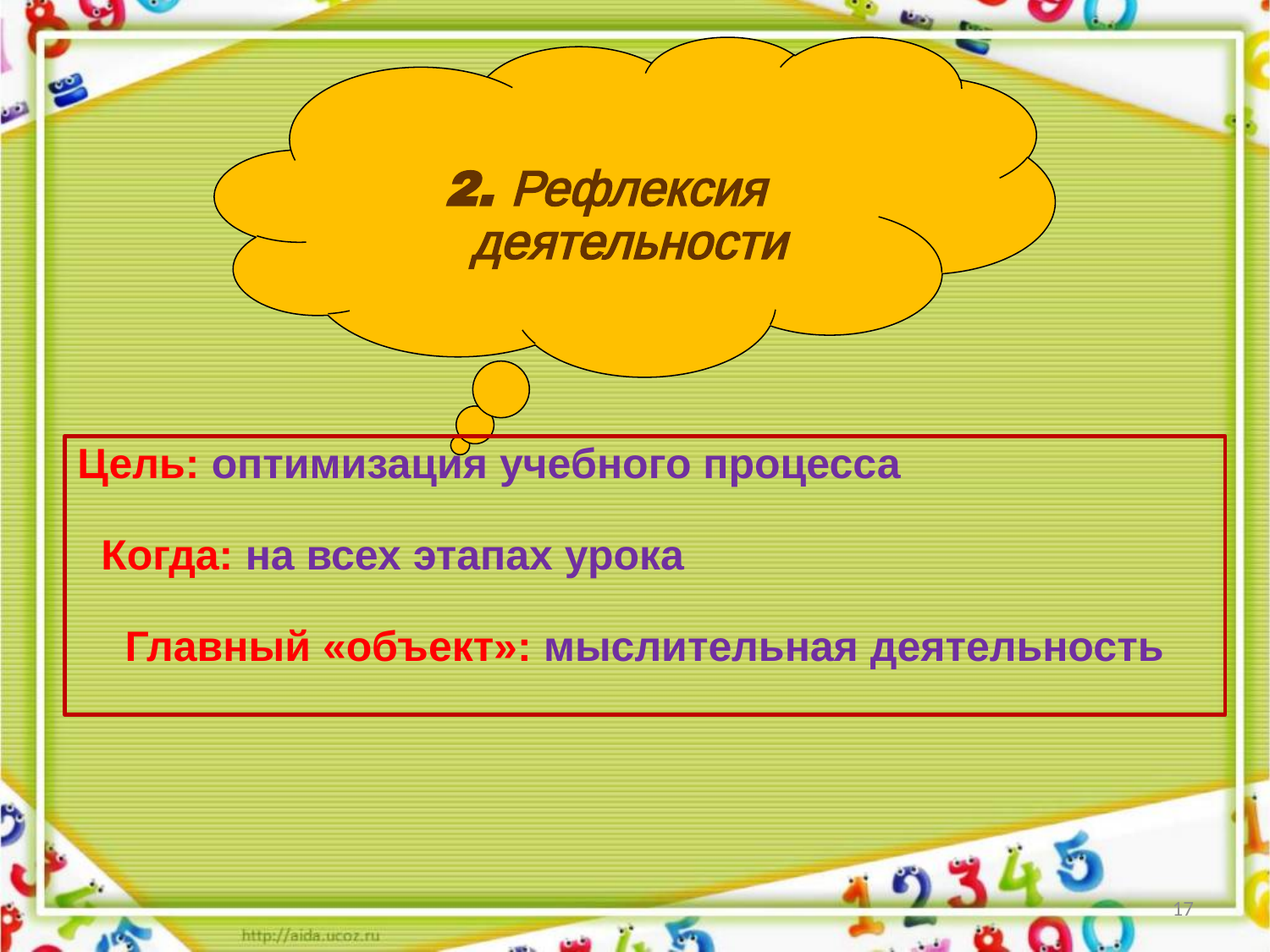

2. Рефлексия деятельности
Цель: оптимизация учебного процесса

  Когда: на всех этапах урока

    Главный «объект»: мыслительная деятельность

17